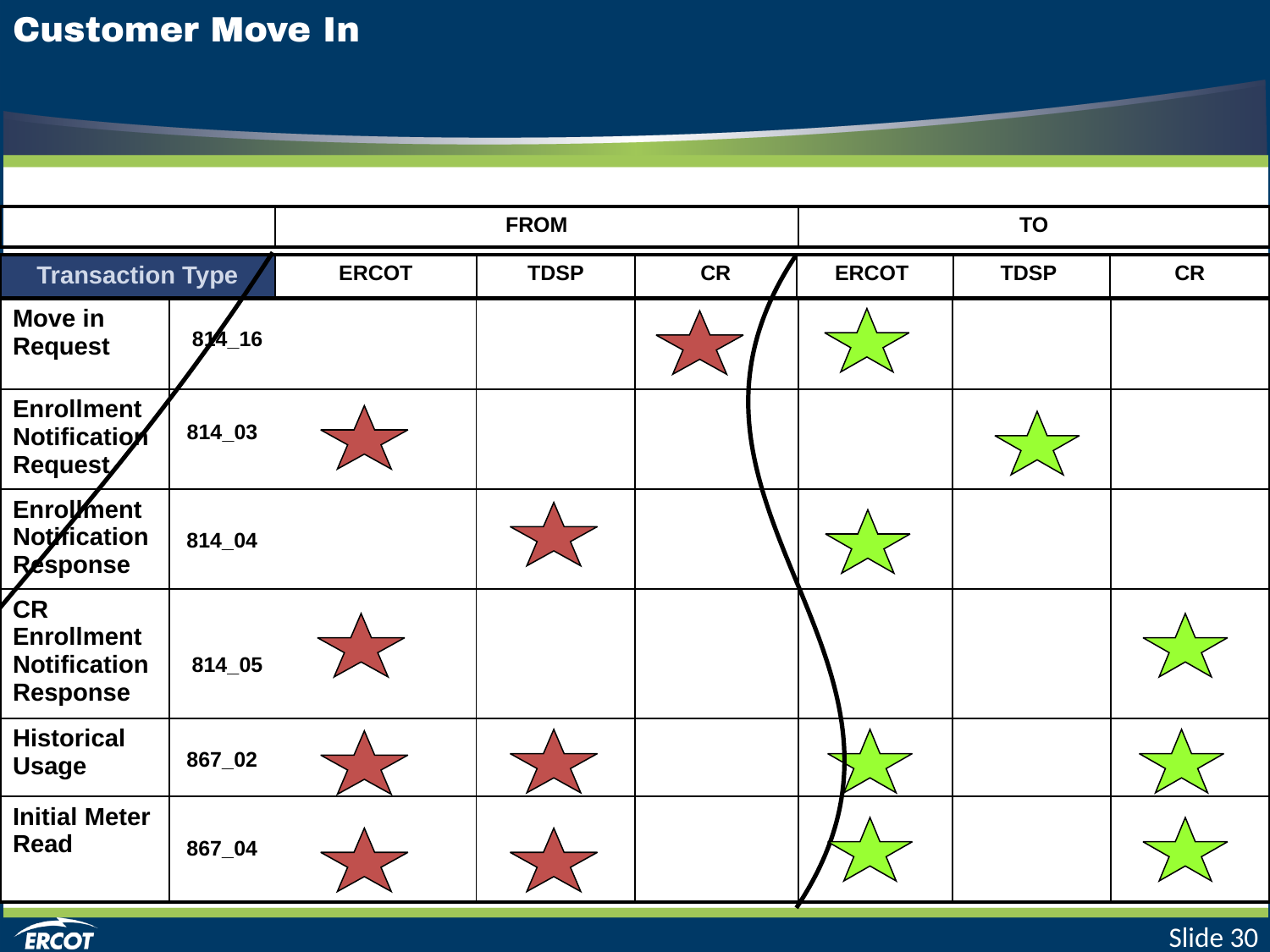

Customer Move In
|  | FROM | TO |
| --- | --- | --- |

| Transaction Type | ERCOT | TDSP | CR | ERCOT | TDSP | CR |
| --- | --- | --- | --- | --- | --- | --- |

| Move in Request |  |  |  |  |  |  |
| --- | --- | --- | --- | --- | --- | --- |
| Enrollment Notification Request |  |  |  |  |  |  |
| Enrollment Notification Response |  |  |  |  |  |  |
| CR Enrollment Notification Response |  |  |  |  |  |  |
| Historical Usage |  |  |  |  |  |  |
| Initial Meter Read |  |  |  |  |  |  |

814_16

814_03

814_04

814_05

867_02

867_04